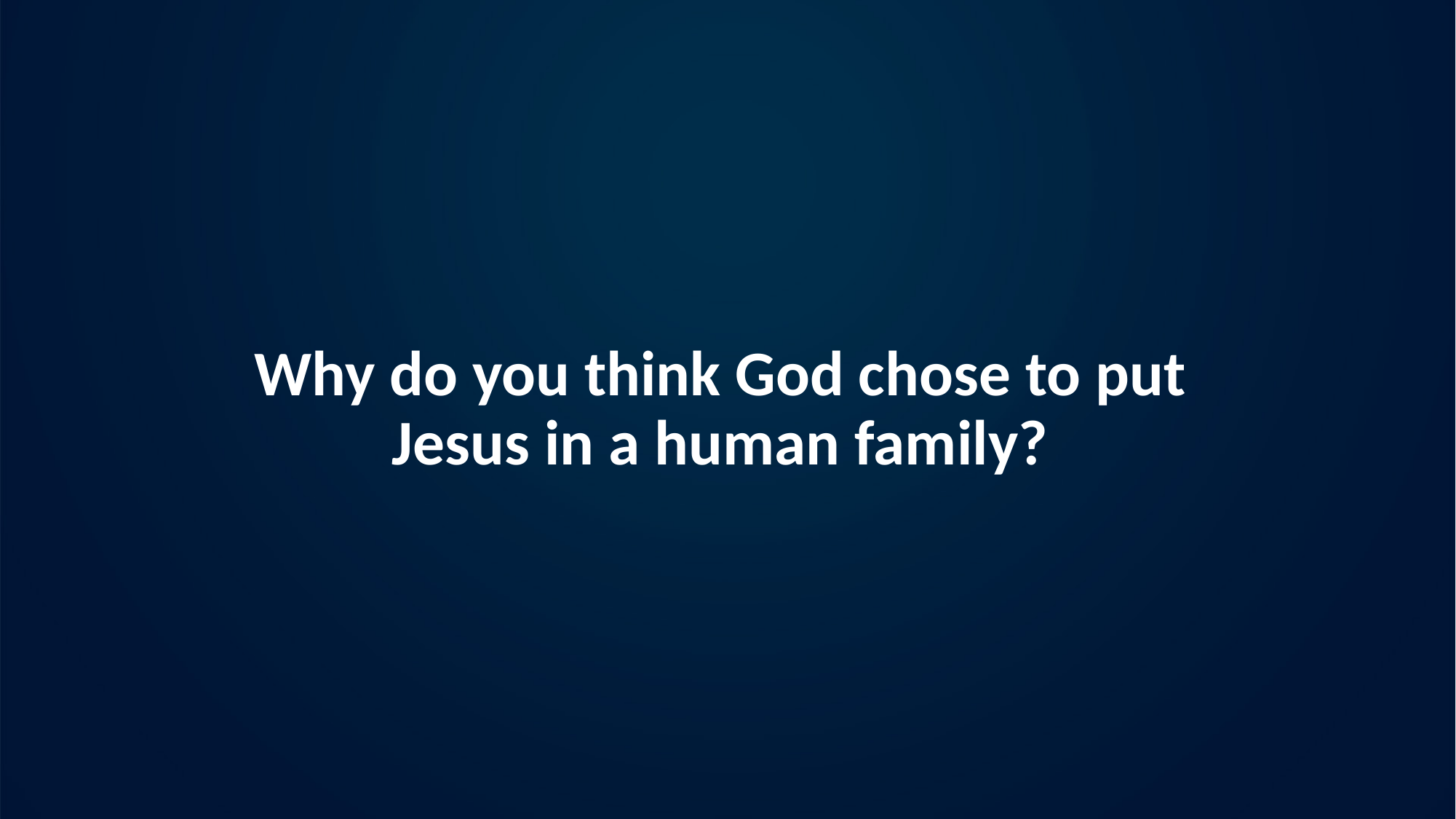

# Why do you think God chose to put Jesus in a human family?